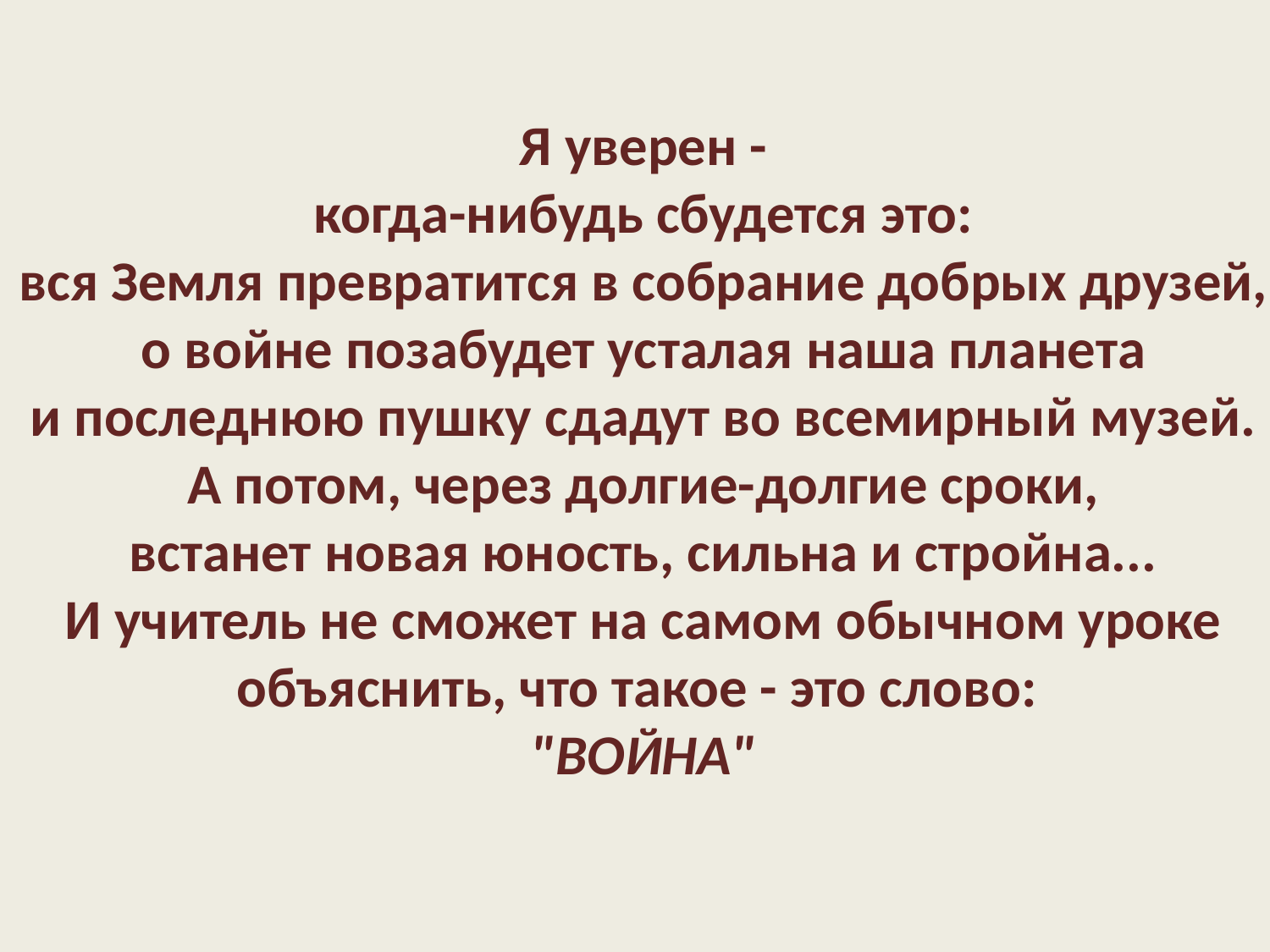

Я уверен -
когда-нибудь сбудется это:
вся Земля превратится в собрание добрых друзей,
о войне позабудет усталая наша планета
и последнюю пушку сдадут во всемирный музей.
А потом, через долгие-долгие сроки,
встанет новая юность, сильна и стройна...
И учитель не сможет на самом обычном уроке
объяснить, что такое - это слово:
"ВОЙНА"